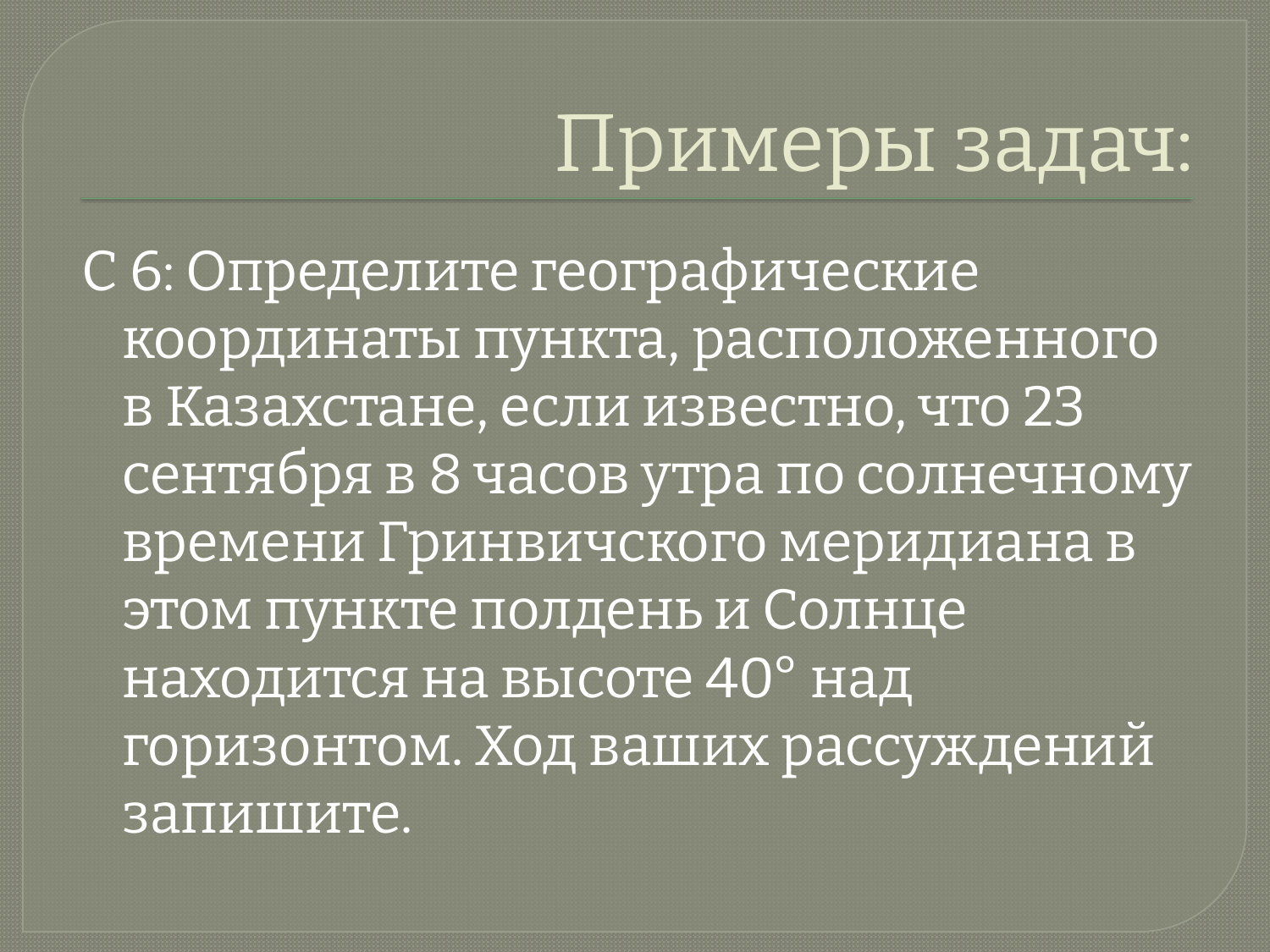

# Примеры задач:
С 6: Определите географические координаты пункта, расположенного в Казахстане, если известно, что 23 сентября в 8 часов утра по солнечному времени Гринвичского меридиана в этом пункте полдень и Солнце находится на высоте 40° над горизонтом. Ход ваших рассуждений запишите.